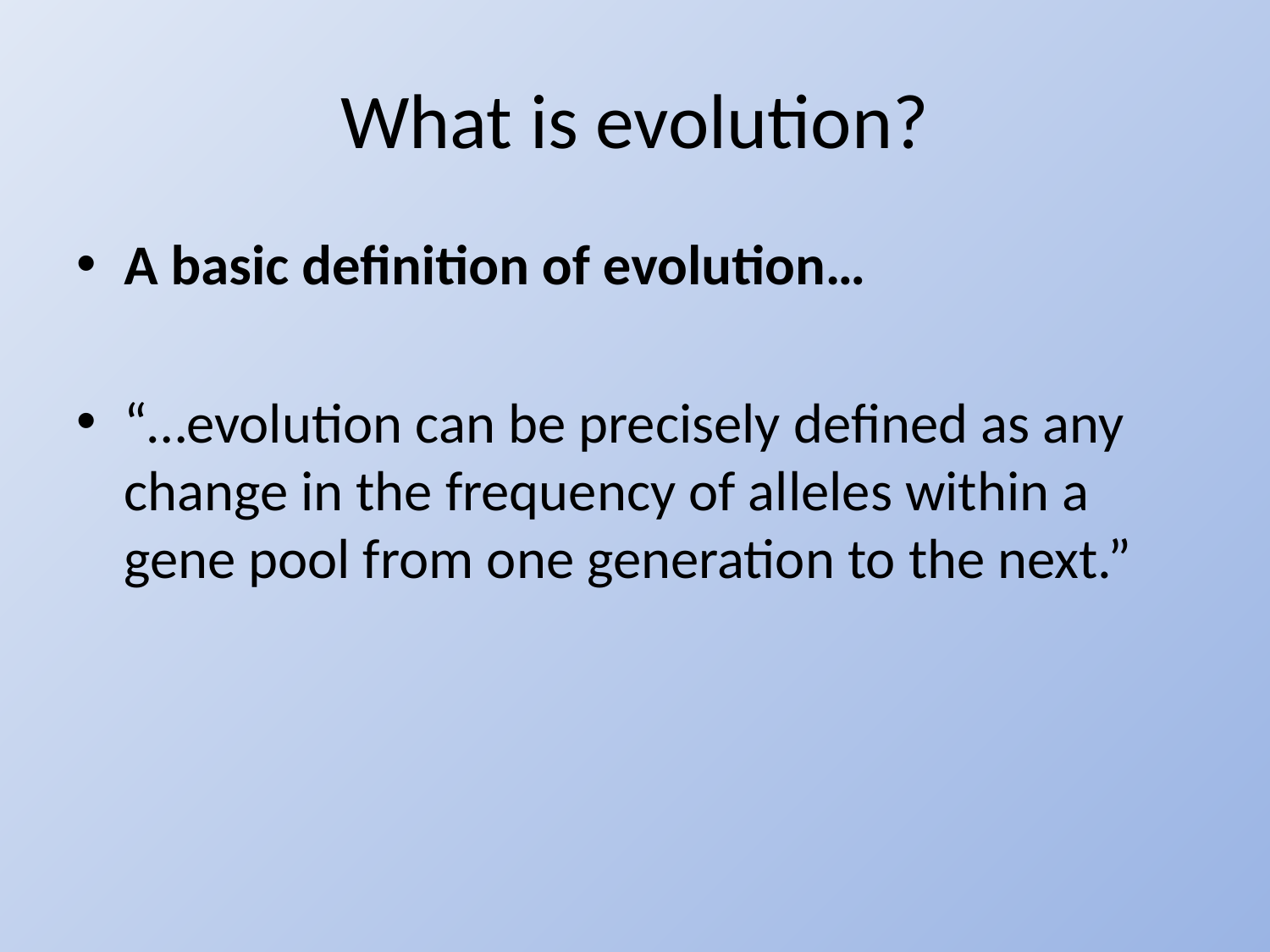

# What is evolution?
A basic definition of evolution…

“…evolution can be precisely defined as any change in the frequency of alleles within a gene pool from one generation to the next.”